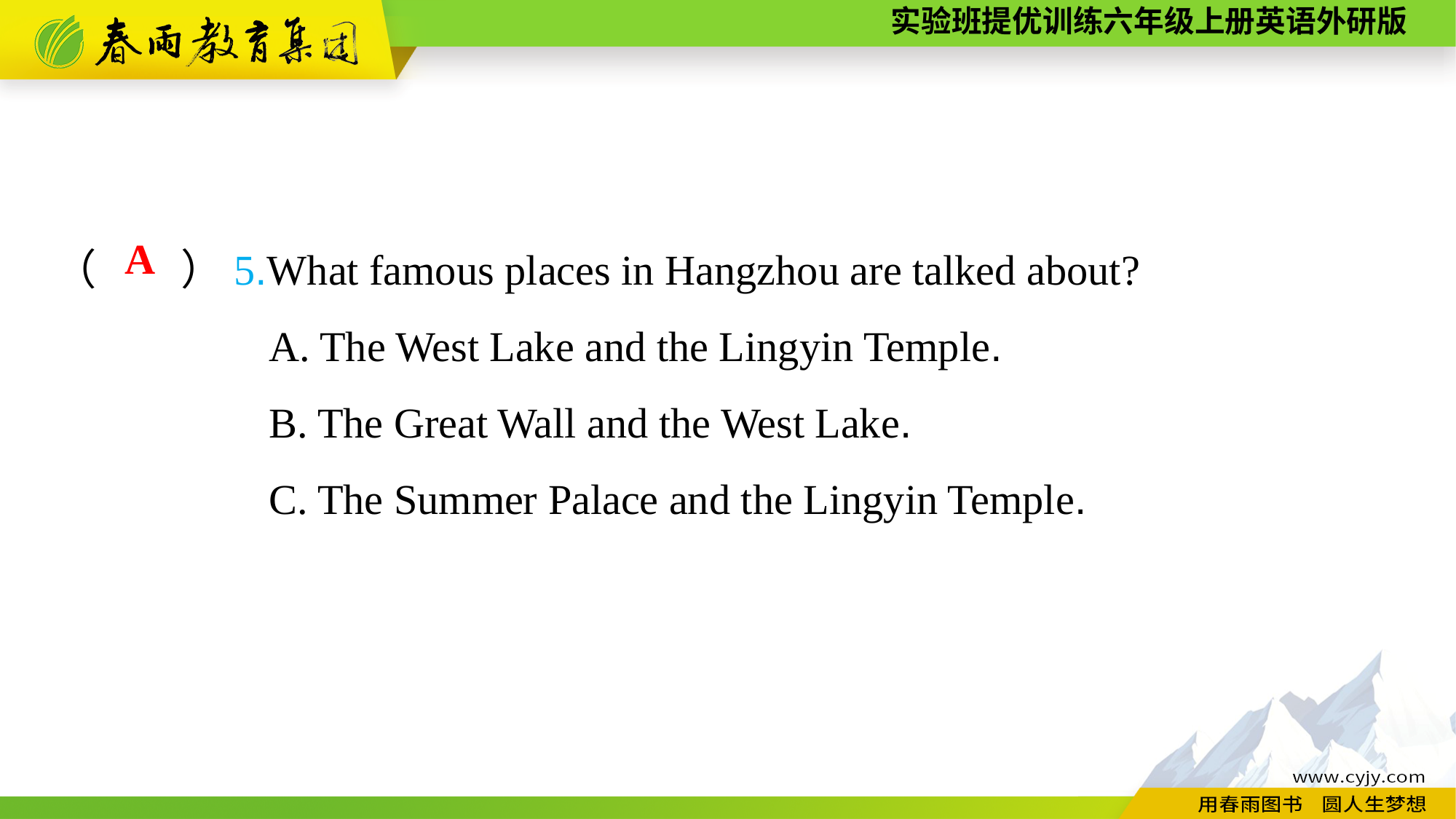

（　　）5.What famous places in Hangzhou are talked about?
A. The West Lake and the Lingyin Temple.
B. The Great Wall and the West Lake.
C. The Summer Palace and the Lingyin Temple.
A